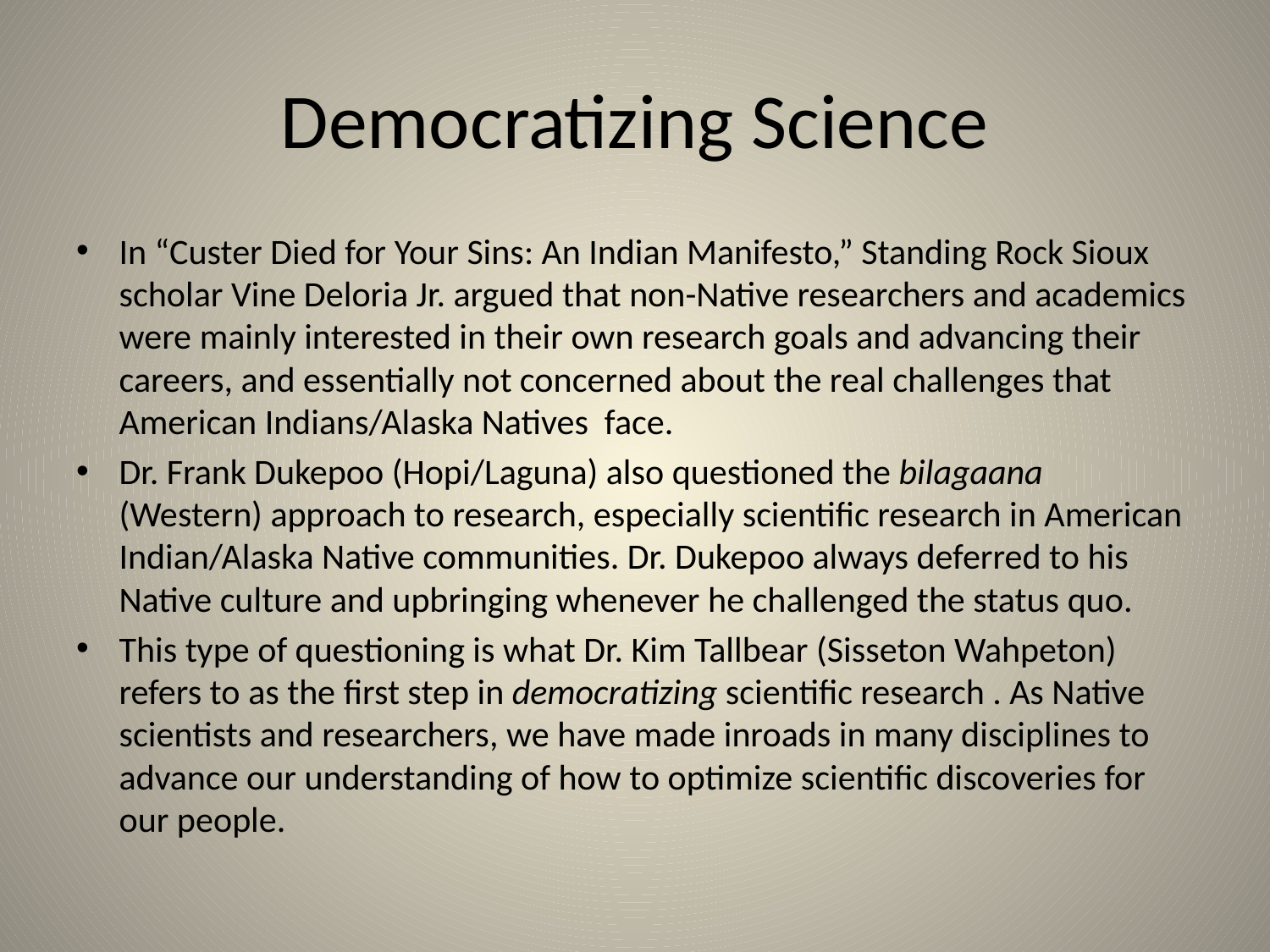

# Democratizing Science
In “Custer Died for Your Sins: An Indian Manifesto,” Standing Rock Sioux scholar Vine Deloria Jr. argued that non-Native researchers and academics were mainly interested in their own research goals and advancing their careers, and essentially not concerned about the real challenges that American Indians/Alaska Natives  face.
Dr. Frank Dukepoo (Hopi/Laguna) also questioned the bilagaana (Western) approach to research, especially scientific research in American Indian/Alaska Native communities. Dr. Dukepoo always deferred to his Native culture and upbringing whenever he challenged the status quo.
This type of questioning is what Dr. Kim Tallbear (Sisseton Wahpeton) refers to as the first step in democratizing scientific research . As Native scientists and researchers, we have made inroads in many disciplines to advance our understanding of how to optimize scientific discoveries for our people.